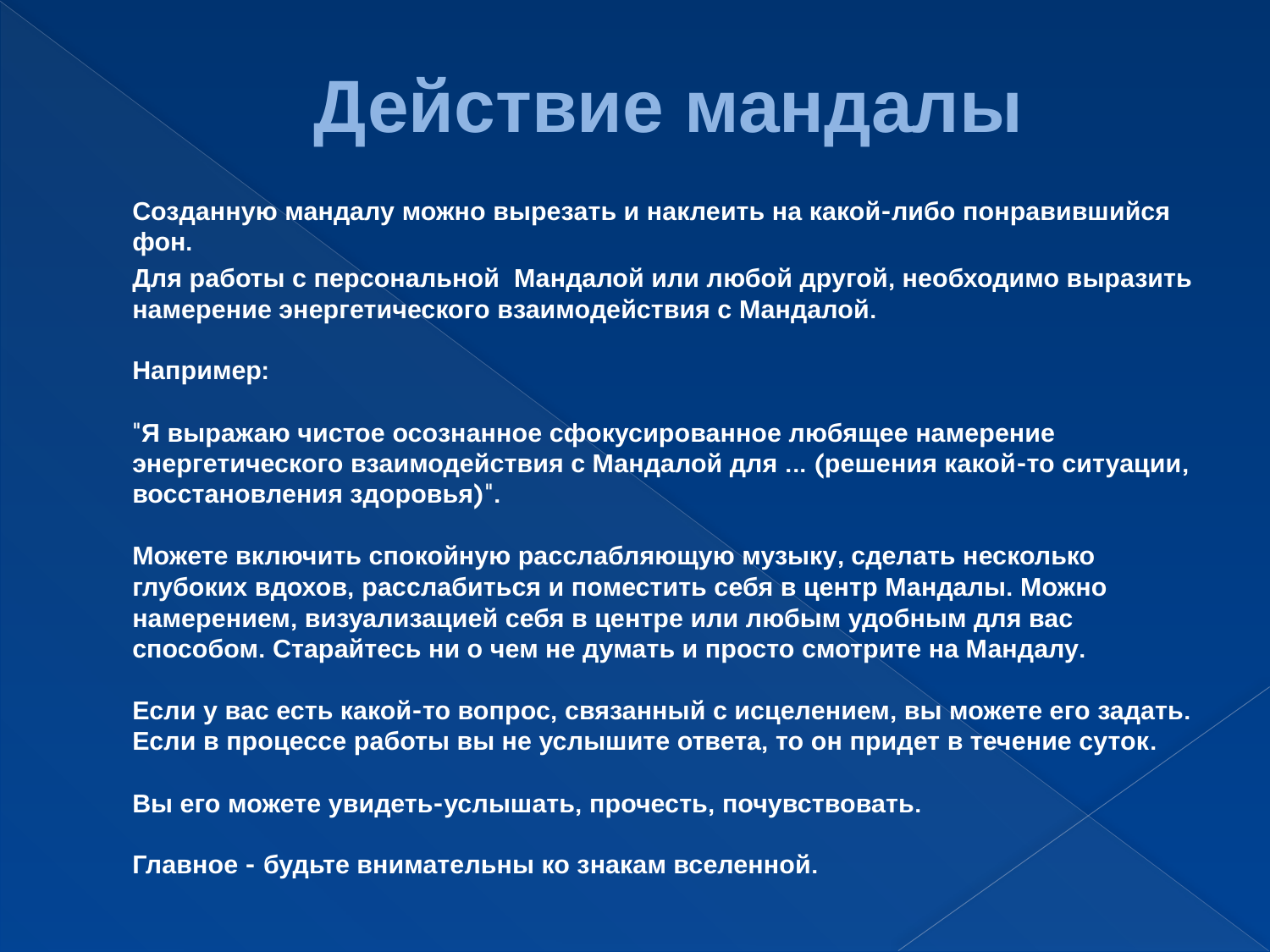

# Действие мандалы
	Созданную мандалу можно вырезать и наклеить на какой-либо понравившийся фон.
	Для работы с персональной  Мандалой или любой другой, необходимо выразить намерение энергетического взаимодействия с Мандалой.
Например:
"Я выражаю чистое осознанное сфокусированное любящее намерение энергетического взаимодействия с Мандалой для ... (решения какой-то ситуации, восстановления здоровья)".
Можете включить спокойную расслабляющую музыку, сделать несколько глубоких вдохов, расслабиться и поместить себя в центр Мандалы. Можно намерением, визуализацией себя в центре или любым удобным для вас способом. Старайтесь ни о чем не думать и просто смотрите на Мандалу.
Если у вас есть какой-то вопрос, связанный с исцелением, вы можете его задать. Если в процессе работы вы не услышите ответа, то он придет в течение суток.
Вы его можете увидеть-услышать, прочесть, почувствовать.
Главное - будьте внимательны ко знакам вселенной.